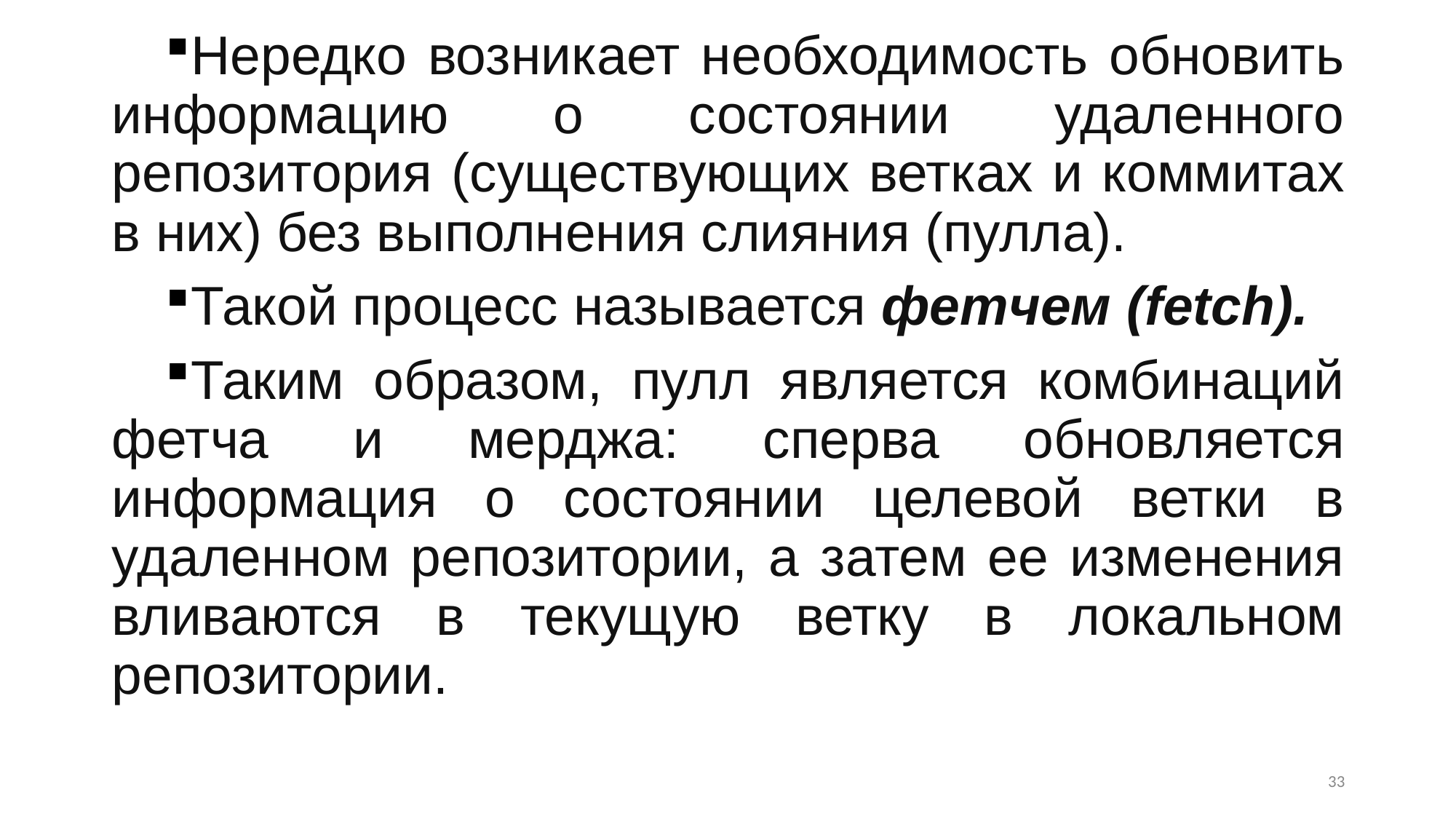

Нередко возникает необходимость обновить информацию о состоянии удаленного репозитория (существующих ветках и коммитах в них) без выполнения слияния (пулла).
Такой процесс называется фетчем (fetch).
Таким образом, пулл является комбинаций фетча и мерджа: сперва обновляется информация о состоянии целевой ветки в удаленном репозитории, а затем ее изменения вливаются в текущую ветку в локальном репозитории.
33